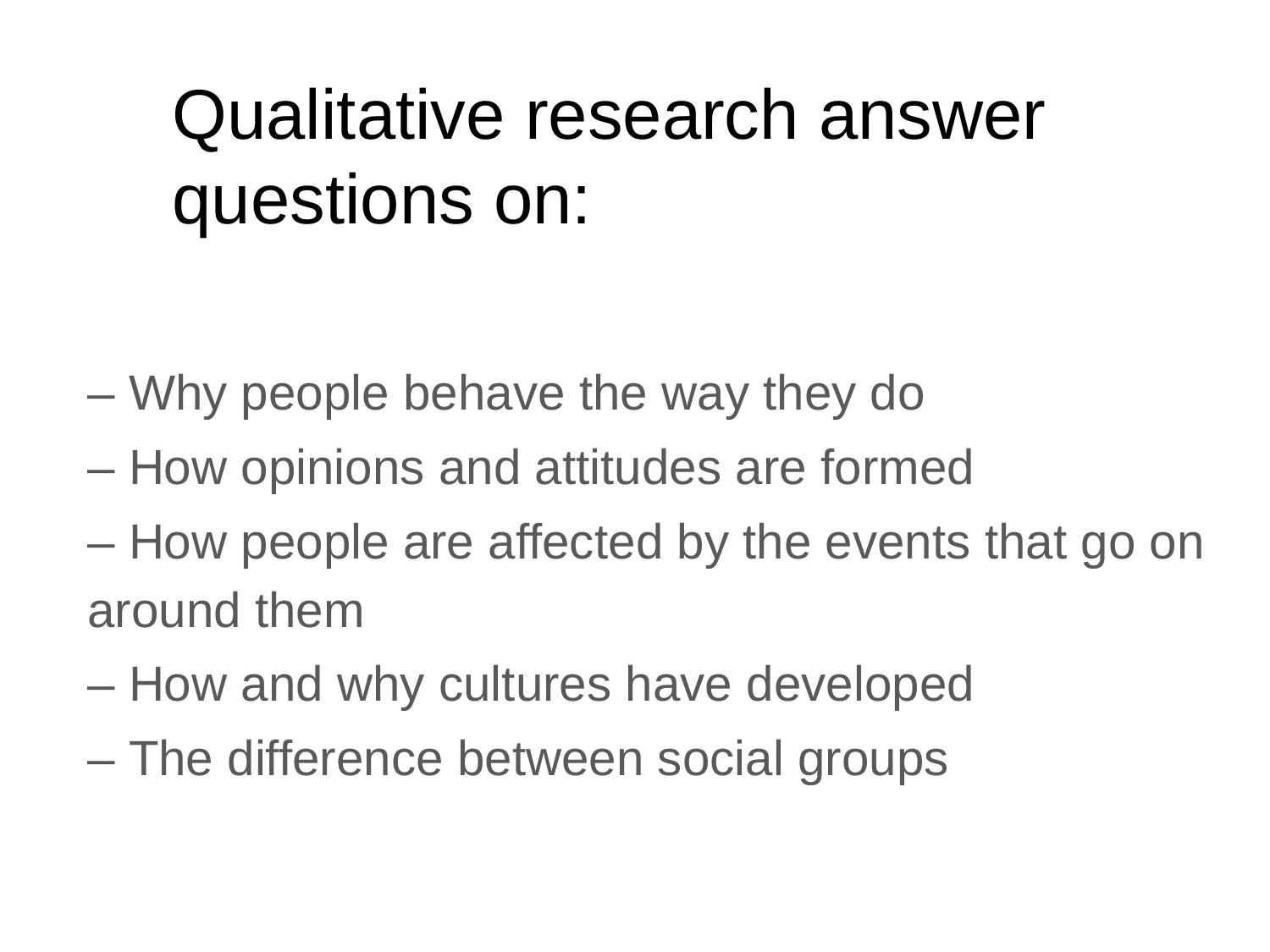

# Qualitative research answer questions on:

– Why people behave the way they do
– How opinions and attitudes are formed
– How people are affected by the events that go on around them
– How and why cultures have developed
– The difference between social groups